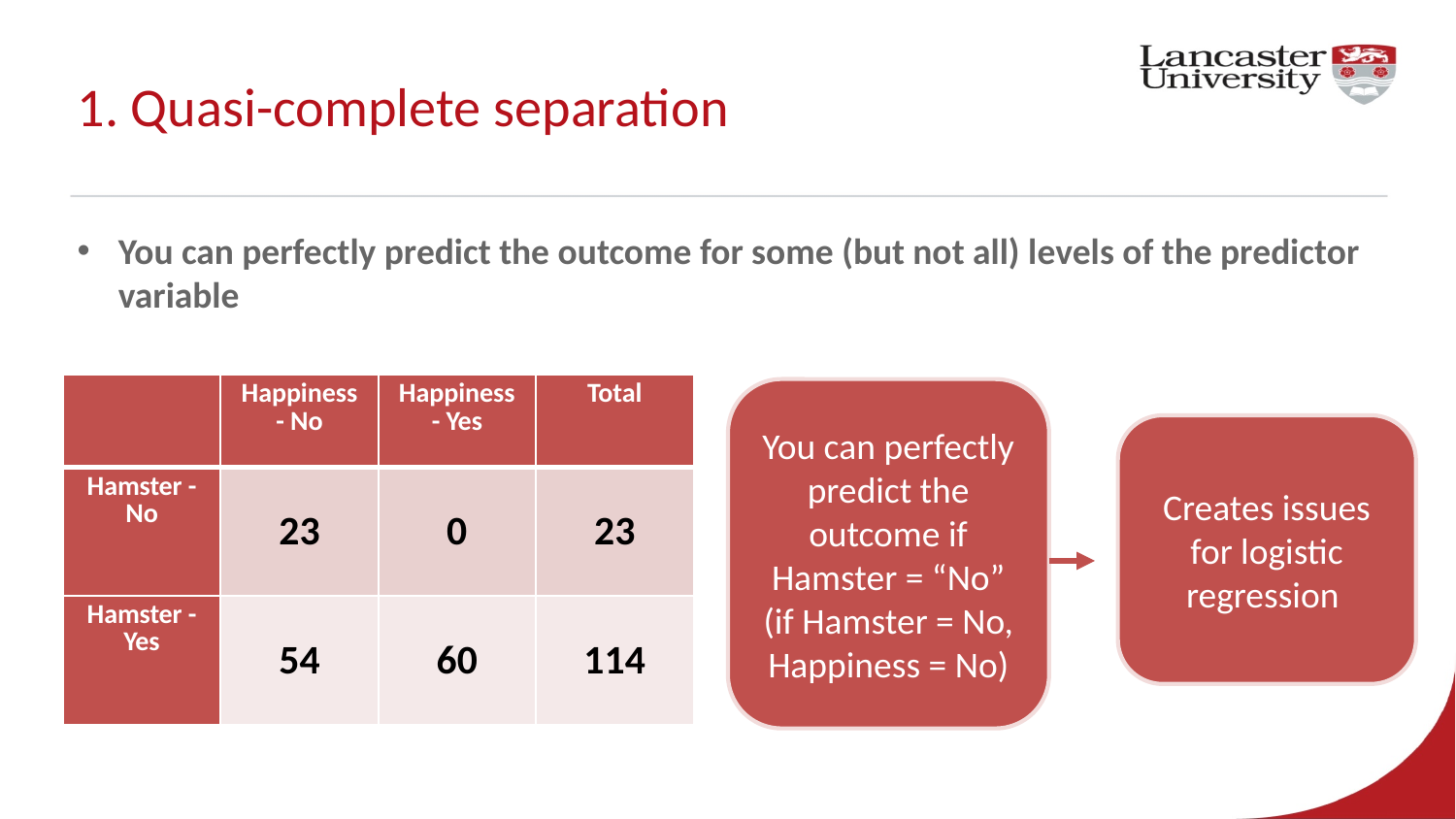

# 1. Quasi-complete separation
You can perfectly predict the outcome for some (but not all) levels of the predictor variable

|  | Happiness - No | Happiness - Yes | Total |
| --- | --- | --- | --- |
| Hamster - No | 23 | 0 | 23 |
| Hamster - Yes | 54 | 60 | 114 |
You can perfectly predict the outcome if Hamster = “No” (if Hamster = No, Happiness = No)
Creates issues for logistic regression